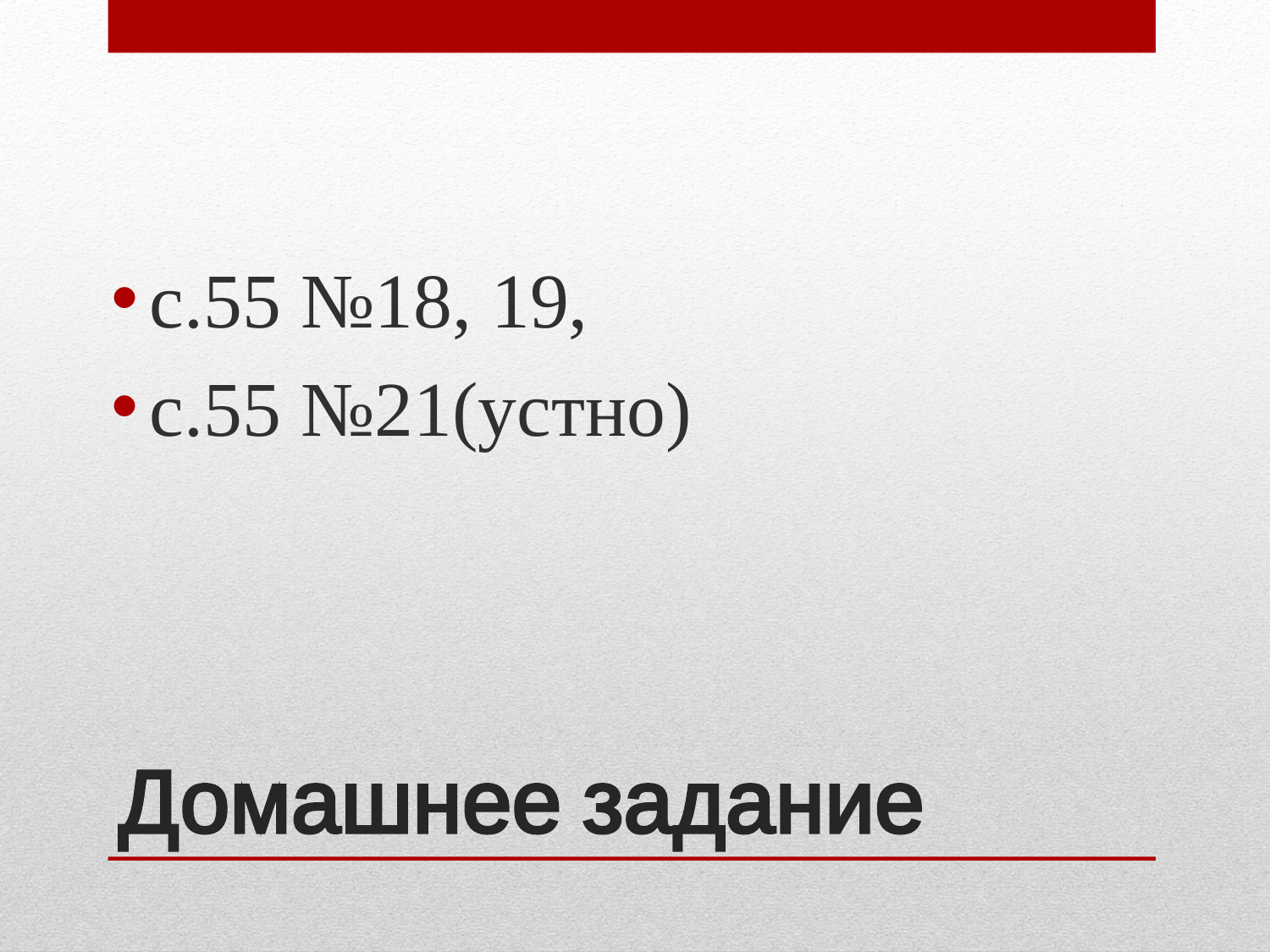

с.55 №18, 19,
с.55 №21(устно)
# Домашнее задание